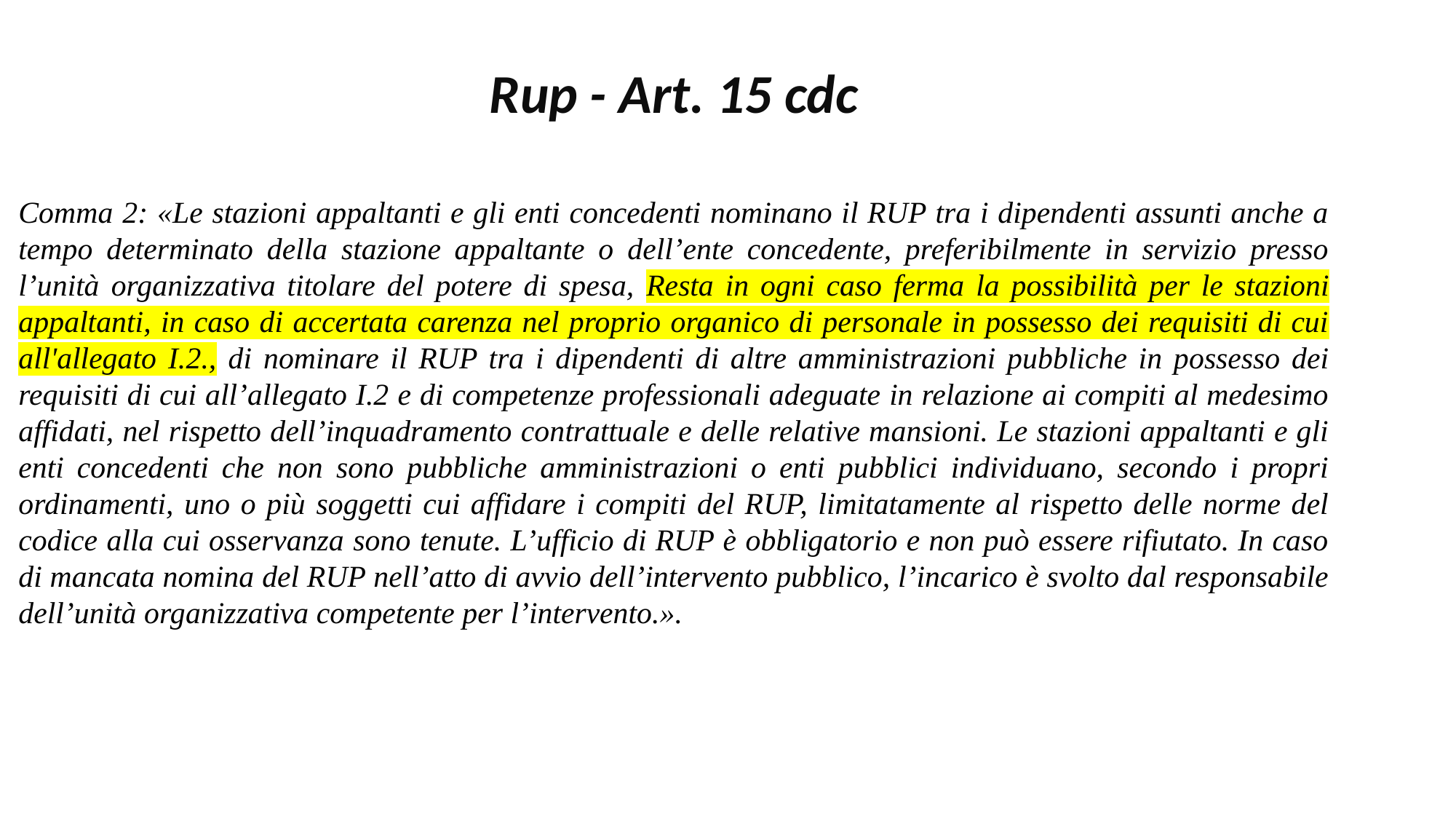

Rup - Art. 15 cdc

Comma 2: «Le stazioni appaltanti e gli enti concedenti nominano il RUP tra i dipendenti assunti anche a tempo determinato della stazione appaltante o dell’ente concedente, preferibilmente in servizio presso l’unità organizzativa titolare del potere di spesa, Resta in ogni caso ferma la possibilità per le stazioni appaltanti, in caso di accertata carenza nel proprio organico di personale in possesso dei requisiti di cui all'allegato I.2., di nominare il RUP tra i dipendenti di altre amministrazioni pubbliche in possesso dei requisiti di cui all’allegato I.2 e di competenze professionali adeguate in relazione ai compiti al medesimo affidati, nel rispetto dell’inquadramento contrattuale e delle relative mansioni. Le stazioni appaltanti e gli enti concedenti che non sono pubbliche amministrazioni o enti pubblici individuano, secondo i propri ordinamenti, uno o più soggetti cui affidare i compiti del RUP, limitatamente al rispetto delle norme del codice alla cui osservanza sono tenute. L’ufficio di RUP è obbligatorio e non può essere rifiutato. In caso di mancata nomina del RUP nell’atto di avvio dell’intervento pubblico, l’incarico è svolto dal responsabile dell’unità organizzativa competente per l’intervento.».